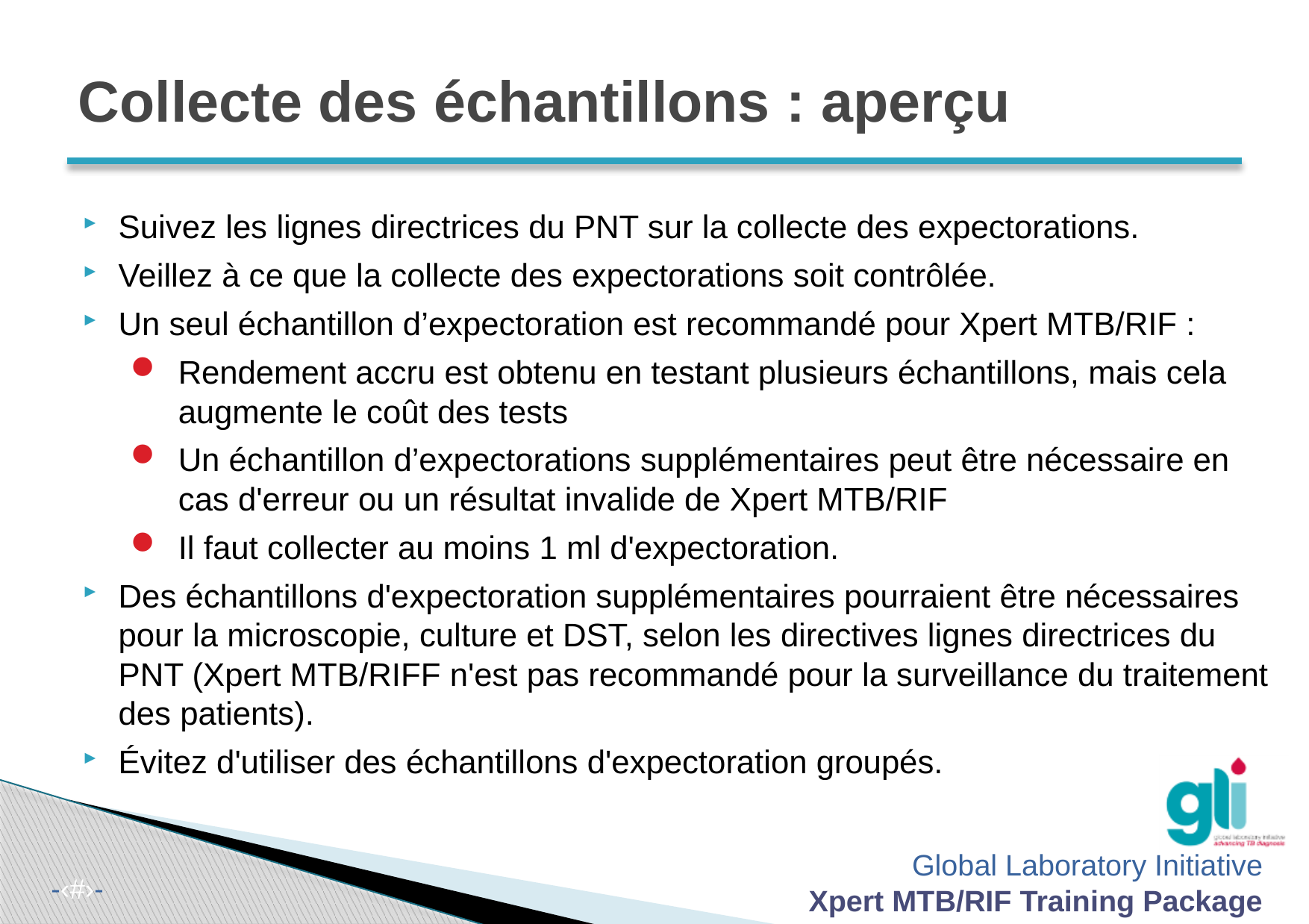

# Collecte des échantillons : aperçu
Suivez les lignes directrices du PNT sur la collecte des expectorations.
Veillez à ce que la collecte des expectorations soit contrôlée.
Un seul échantillon d’expectoration est recommandé pour Xpert MTB/RIF :
Rendement accru est obtenu en testant plusieurs échantillons, mais cela augmente le coût des tests
Un échantillon d’expectorations supplémentaires peut être nécessaire en cas d'erreur ou un résultat invalide de Xpert MTB/RIF
Il faut collecter au moins 1 ml d'expectoration.
Des échantillons d'expectoration supplémentaires pourraient être nécessaires pour la microscopie, culture et DST, selon les directives lignes directrices du PNT (Xpert MTB/RIFF n'est pas recommandé pour la surveillance du traitement des patients).
Évitez d'utiliser des échantillons d'expectoration groupés.